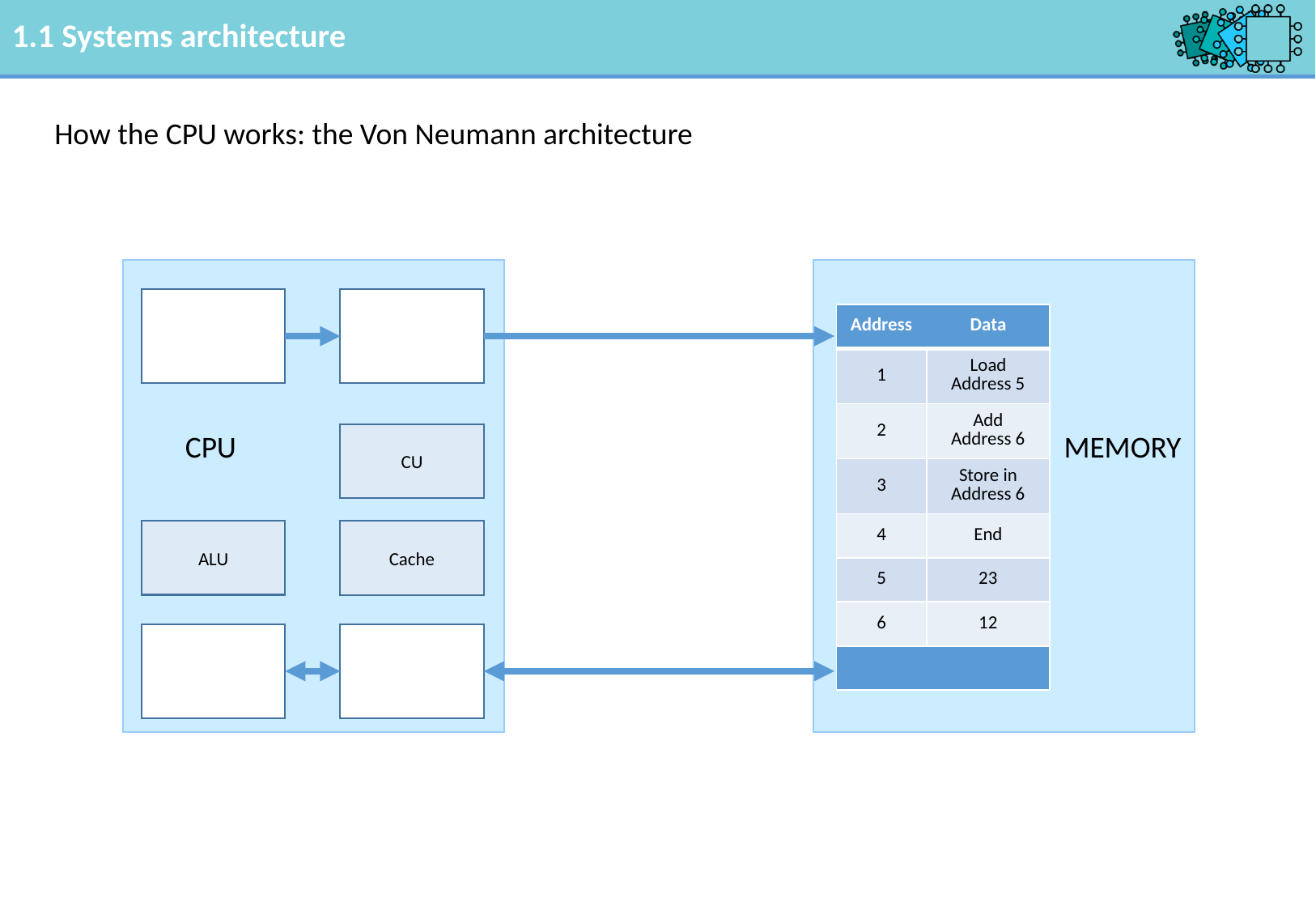

# How the CPU works: the Von Neumann architecture
CPU
MEMORY

| Address | Data |
| --- | --- |
| 1 | Load Address 5 |
| 2 | Add Address 6 |
| 3 | Store in Address 6 |
| 4 | End |
| 5 | 23 |
| 6 | 12 |
|  |  |
CU
ALU
Cache